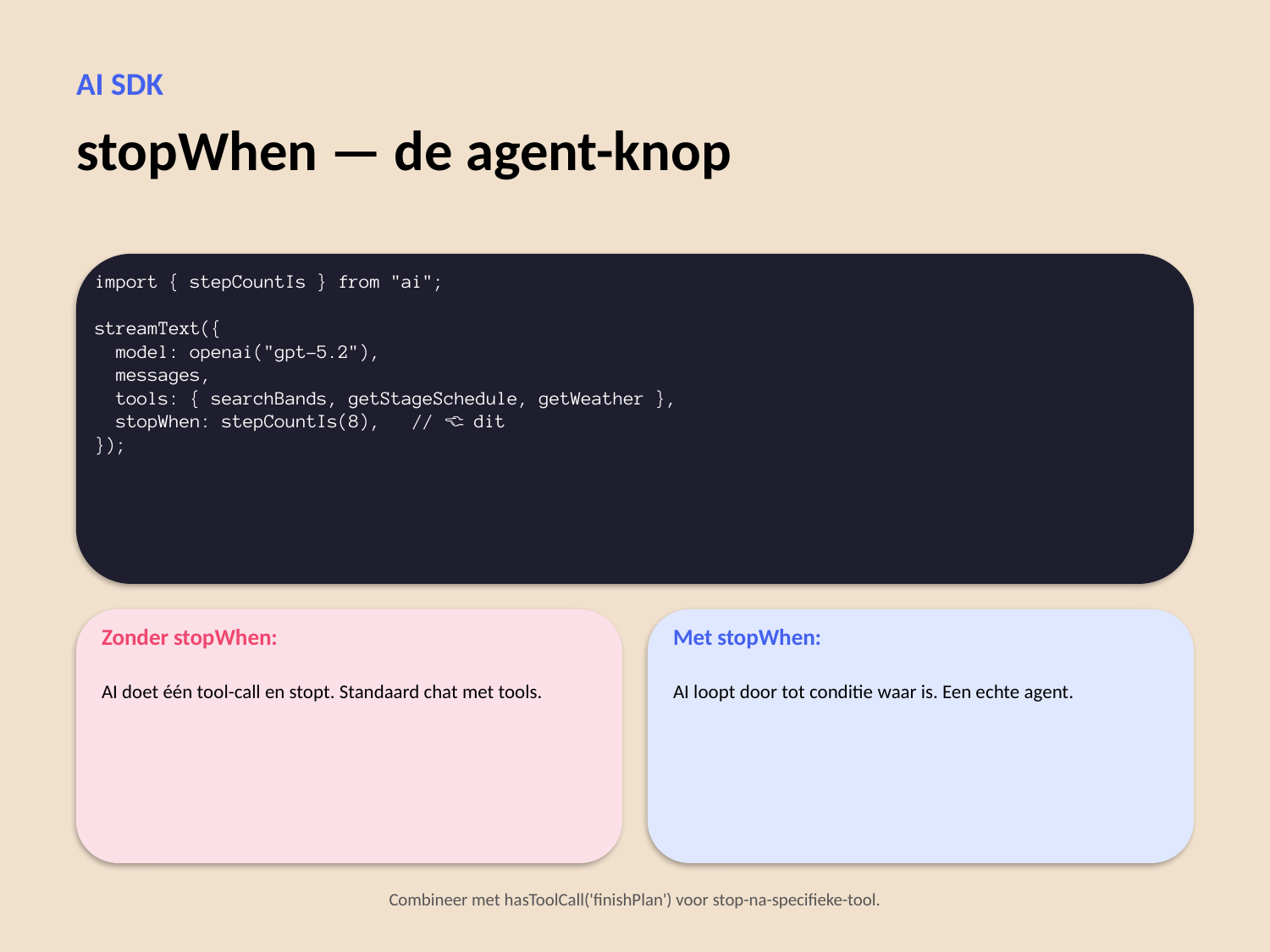

AI SDK
stopWhen — de agent-knop

import { stepCountIs } from "ai";

streamText({
  model: openai("gpt-5.2"),
  messages,
  tools: { searchBands, getStageSchedule, getWeather },
  stopWhen: stepCountIs(8),   // 👈 dit
});

Zonder stopWhen:
Met stopWhen:
AI doet één tool-call en stopt. Standaard chat met tools.
AI loopt door tot conditie waar is. Een echte agent.
Combineer met hasToolCall('finishPlan') voor stop-na-specifieke-tool.